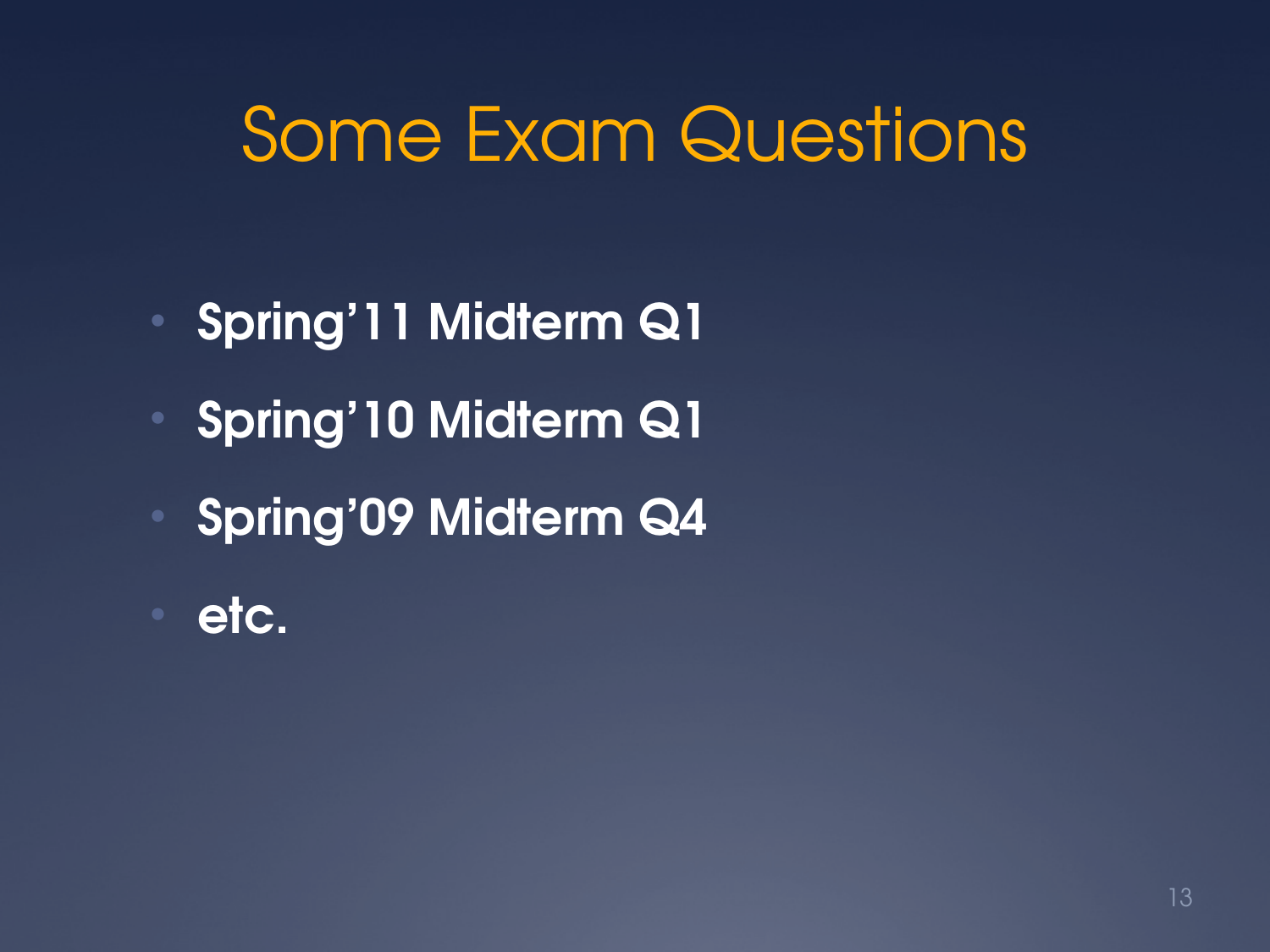

# Some Exam Questions
Spring’11 Midterm Q1
Spring’10 Midterm Q1
Spring’09 Midterm Q4
etc.
13